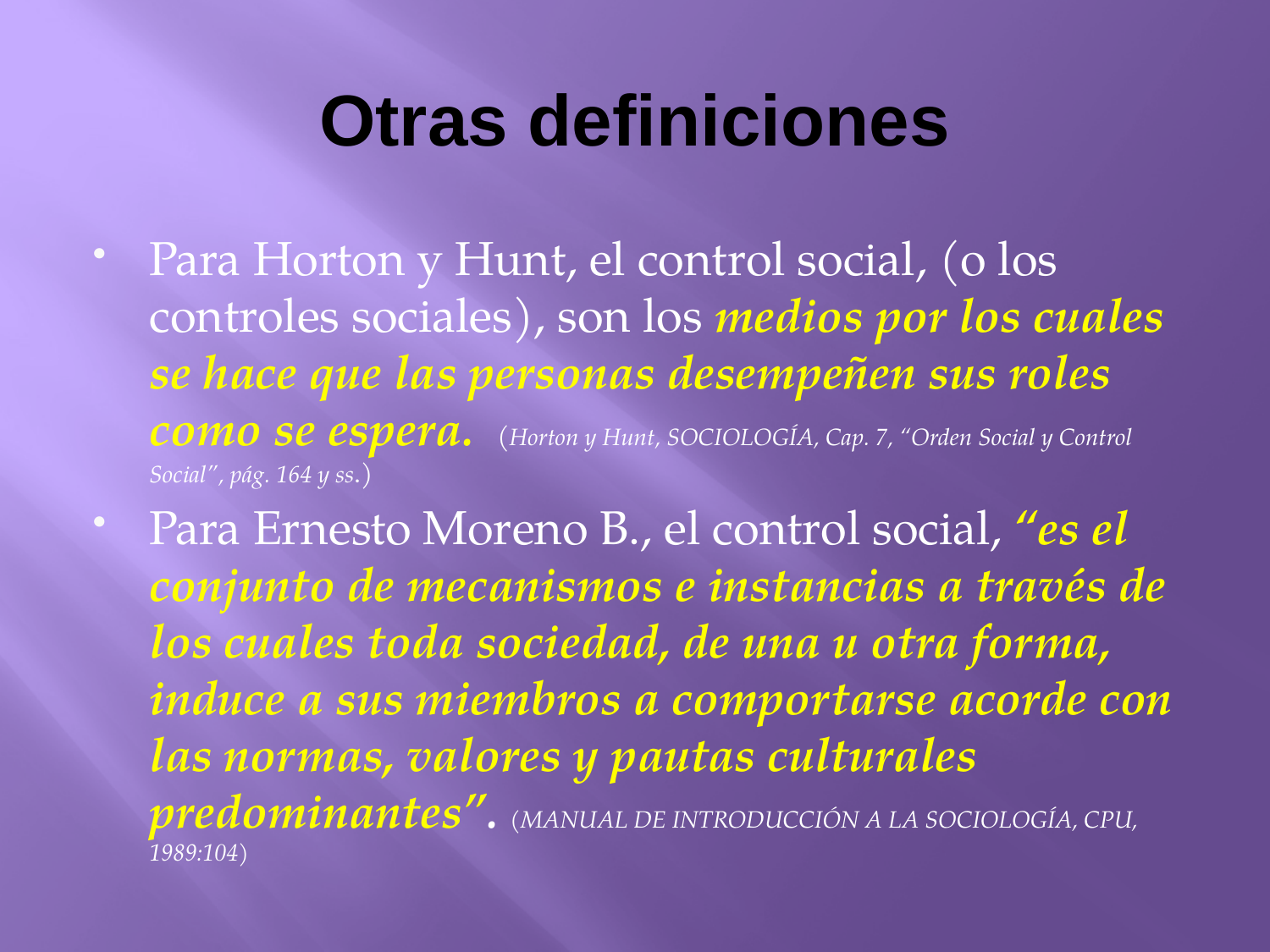

# Otras definiciones
Para Horton y Hunt, el control social, (o los controles sociales), son los medios por los cuales se hace que las personas desempeñen sus roles como se espera.  (Horton y Hunt, SOCIOLOGÍA, Cap. 7, “Orden Social y Control Social”, pág. 164 y ss.)
Para Ernesto Moreno B., el control social, “es el conjunto de mecanismos e instancias a través de los cuales toda sociedad, de una u otra forma, induce a sus miembros a comportarse acorde con las normas, valores y pautas culturales predominantes”. (MANUAL DE INTRODUCCIÓN A LA SOCIOLOGÍA, CPU, 1989:104)